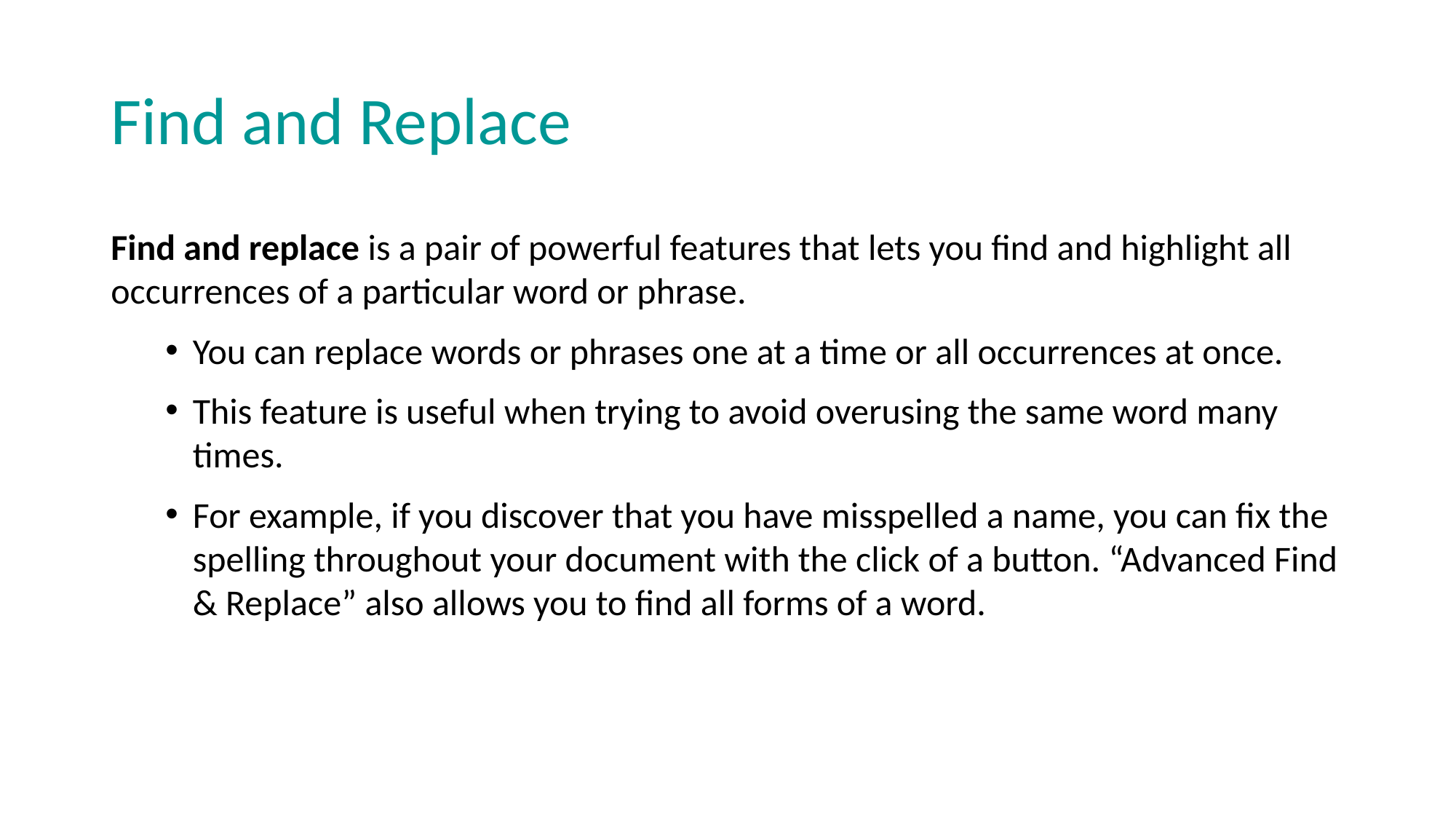

# Find and Replace
Find and replace is a pair of powerful features that lets you find and highlight all occurrences of a particular word or phrase.
You can replace words or phrases one at a time or all occurrences at once.
This feature is useful when trying to avoid overusing the same word many times.
For example, if you discover that you have misspelled a name, you can fix the spelling throughout your document with the click of a button. “Advanced Find & Replace” also allows you to find all forms of a word.